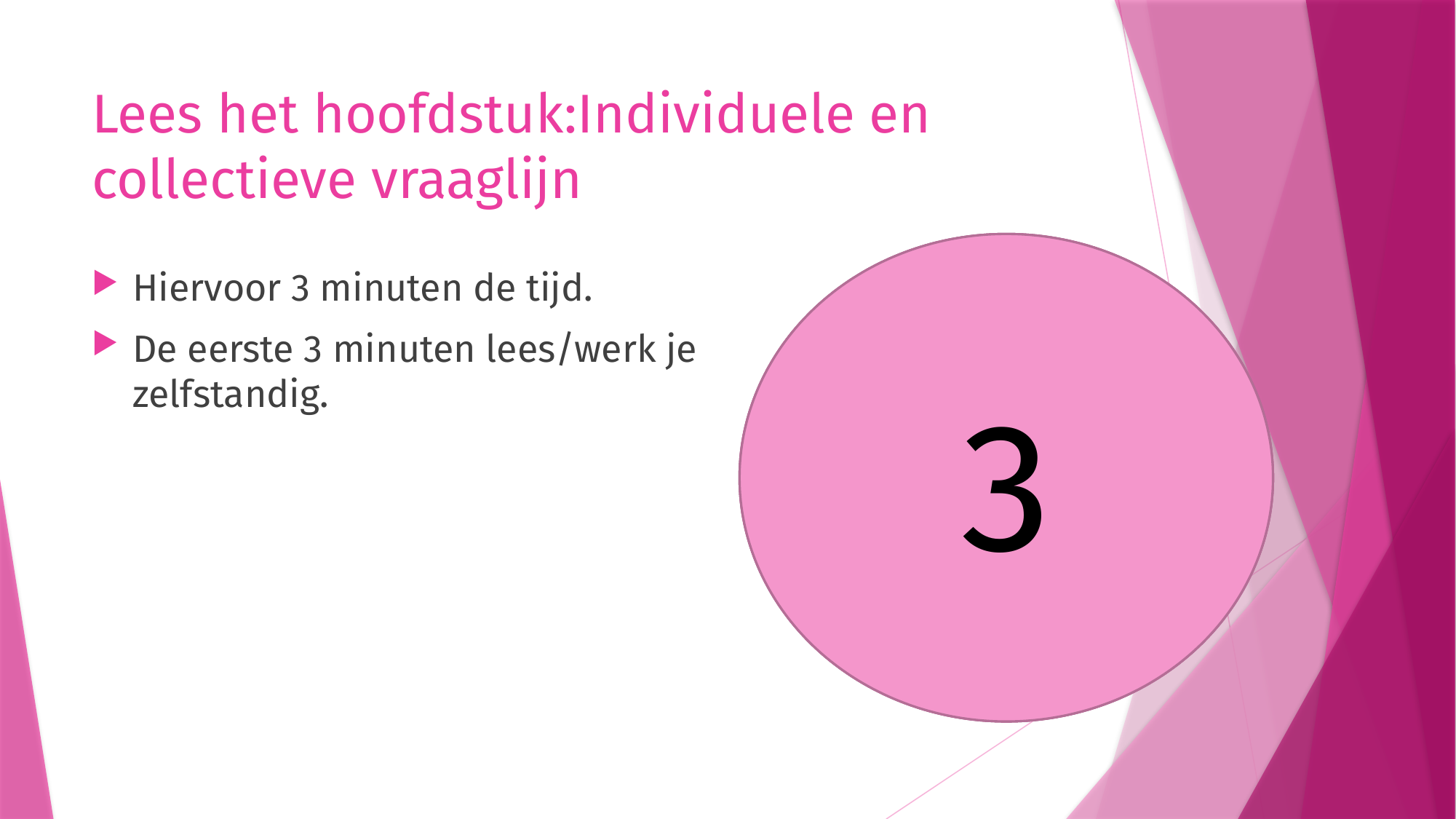

# Lees het hoofdstuk:Individuele en collectieve vraaglijn
3
1
2
Hiervoor 3 minuten de tijd.
De eerste 3 minuten lees/werk je zelfstandig.